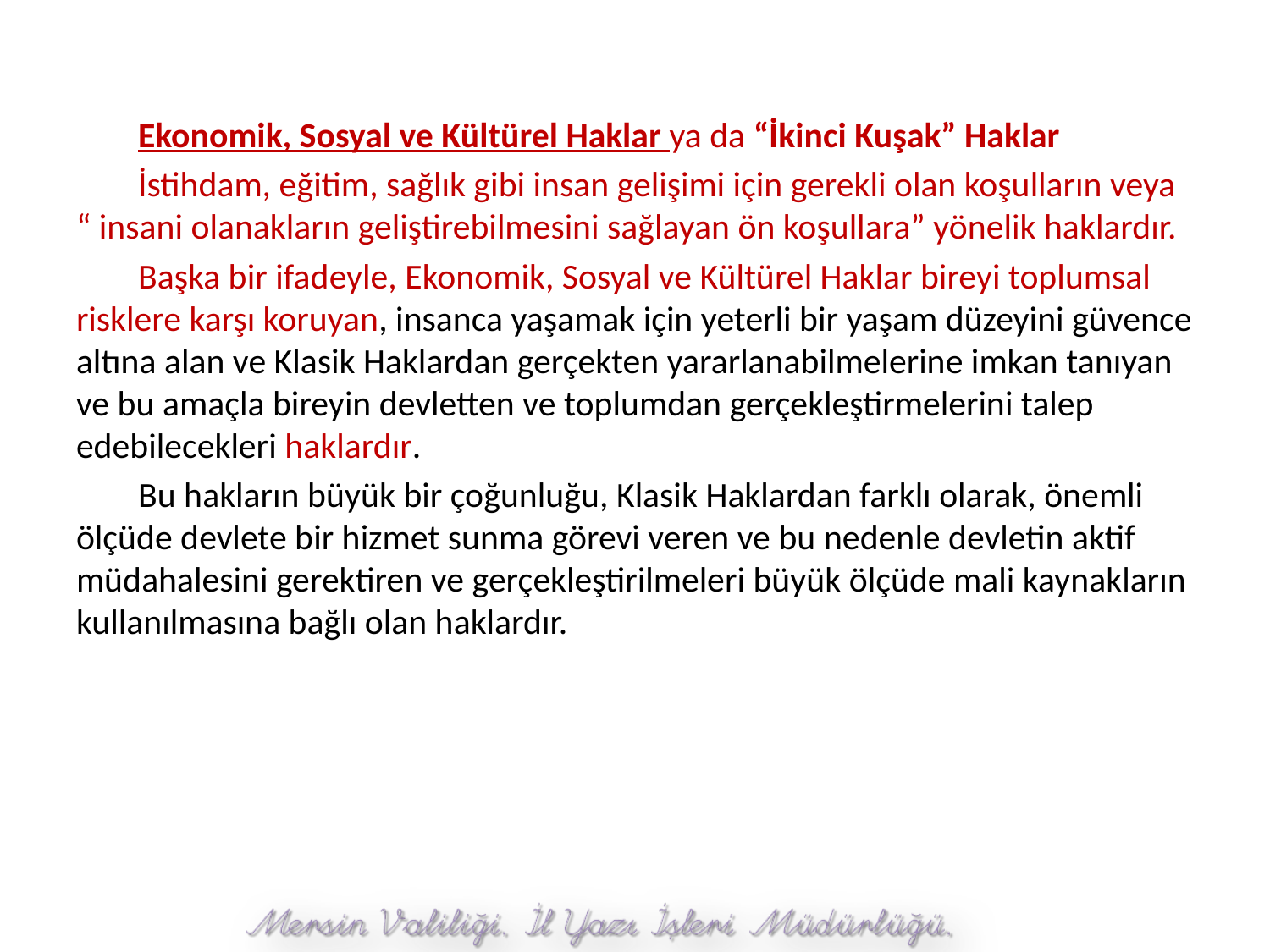

#
Ekonomik, Sosyal ve Kültürel Haklar ya da “İkinci Kuşak” Haklar
İstihdam, eğitim, sağlık gibi insan gelişimi için gerekli olan koşulların veya “ insani olanakların geliştirebilmesini sağlayan ön koşullara” yönelik haklardır.
Başka bir ifadeyle, Ekonomik, Sosyal ve Kültürel Haklar bireyi toplumsal risklere karşı koruyan, insanca yaşamak için yeterli bir yaşam düzeyini güvence altına alan ve Klasik Haklardan gerçekten yararlanabilmelerine imkan tanıyan ve bu amaçla bireyin devletten ve toplumdan gerçekleştirmelerini talep edebilecekleri haklardır.
Bu hakların büyük bir çoğunluğu, Klasik Haklardan farklı olarak, önemli ölçüde devlete bir hizmet sunma görevi veren ve bu nedenle devletin aktif müdahalesini gerektiren ve gerçekleştirilmeleri büyük ölçüde mali kaynakların kullanılmasına bağlı olan haklardır.